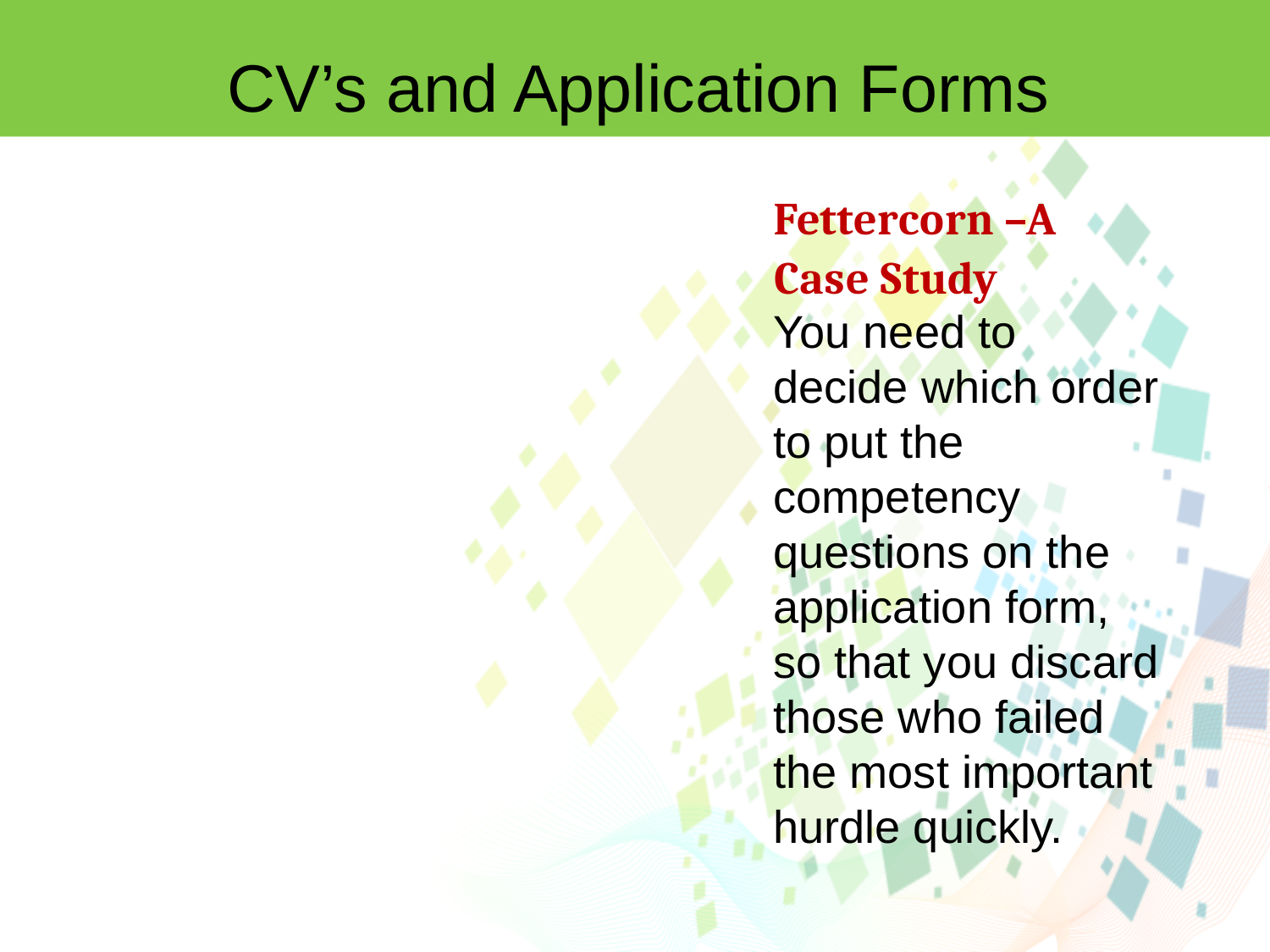

CV’s and Application Forms
Fettercorn –A Case Study
You need to decide which order to put the competency questions on the application form, so that you discard those who failed the most important hurdle quickly.